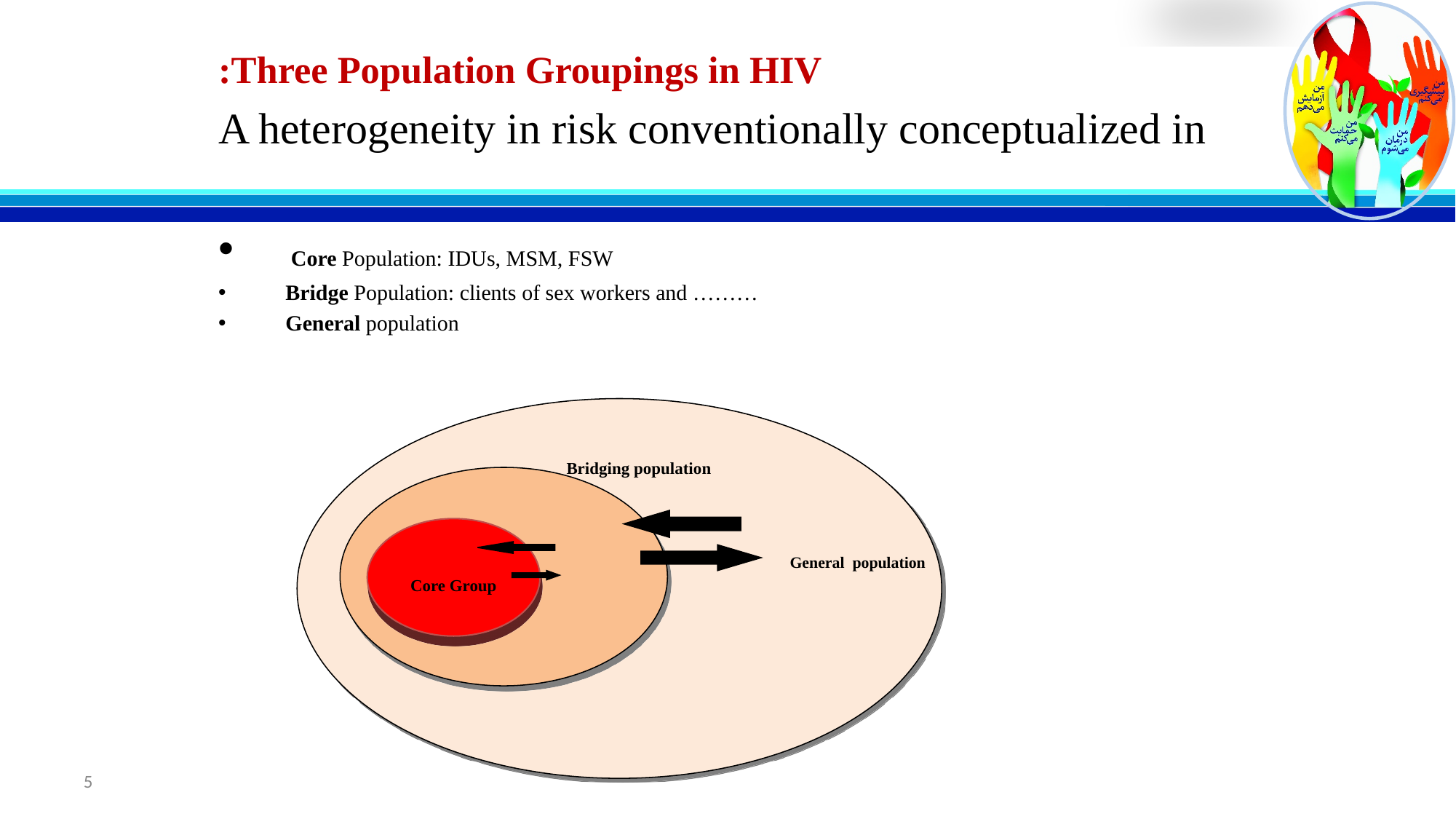

Three Population Groupings in HIV:
A heterogeneity in risk conventionally conceptualized in

   Core Population: IDUs, MSM, FSW
     Bridge Population: clients of sex workers and ………
     General population

Core Group

Bridging population
General  population

5